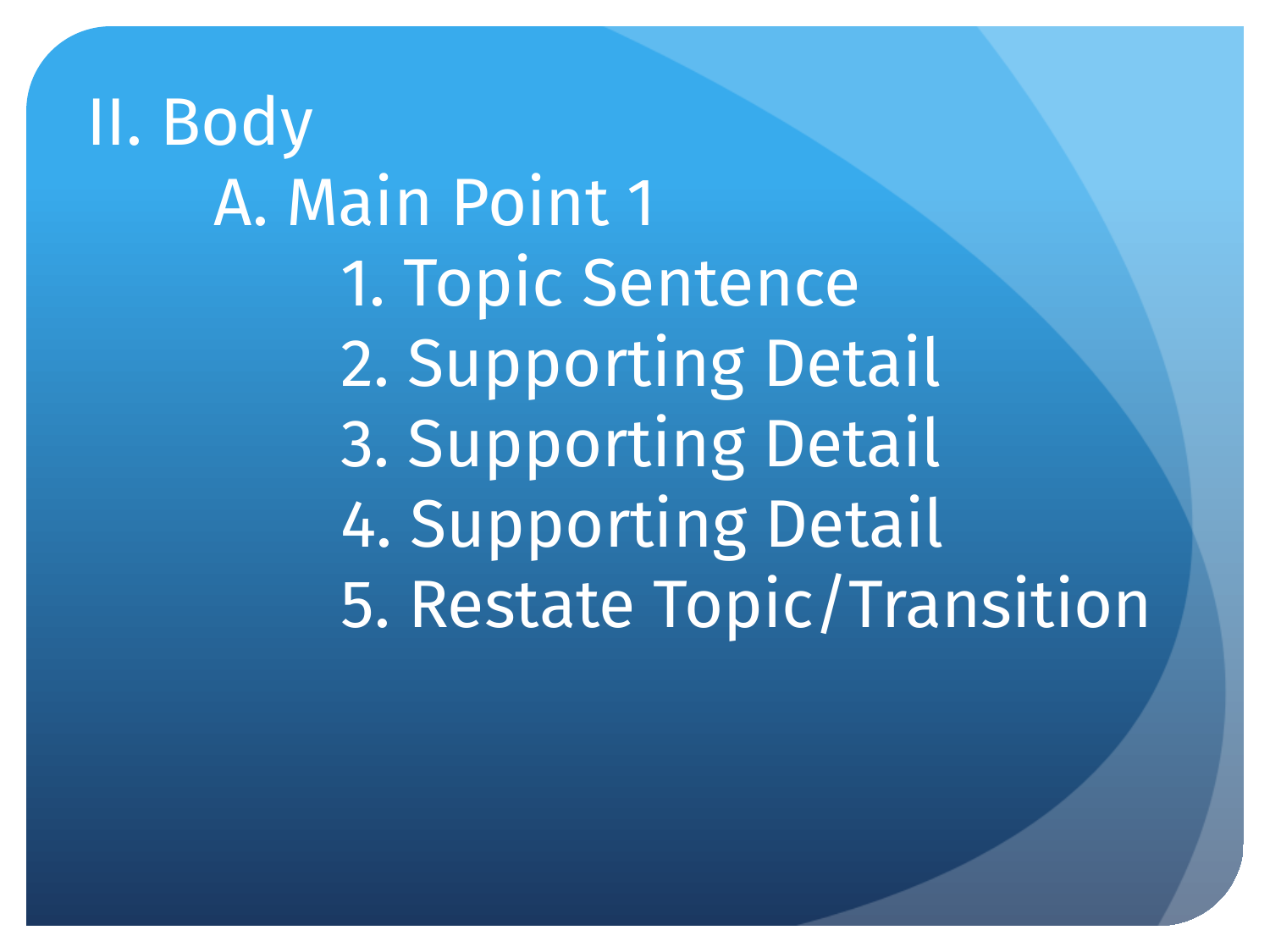

# II. Body A. Main Point 1 1. Topic Sentence 2. Supporting Detail 3. Supporting Detail 4. Supporting Detail 5. Restate Topic/Transition